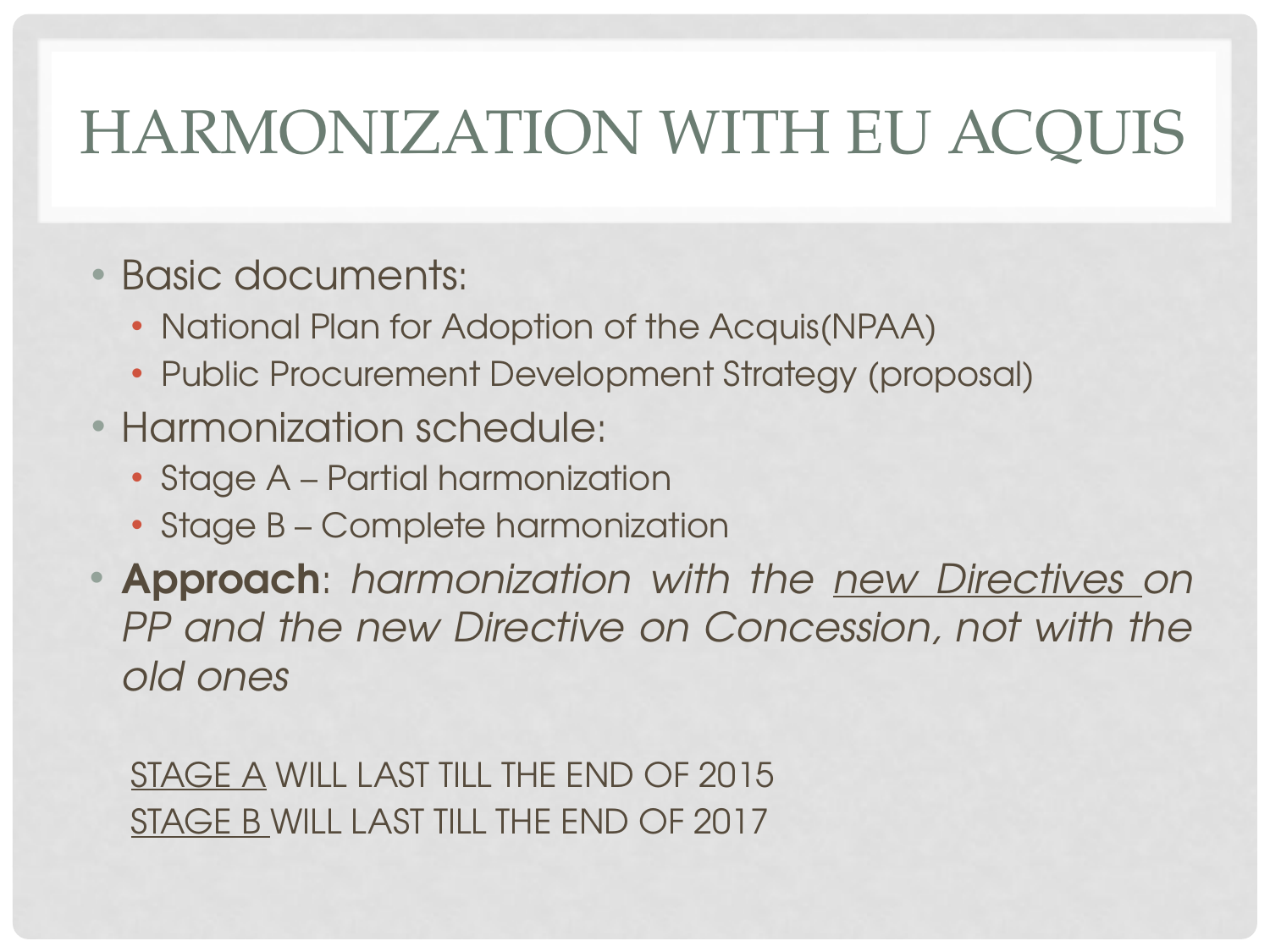

# Harmonization with eu acquis
Basic documents:
National Plan for Adoption of the Acquis(NPAA)
Public Procurement Development Strategy (proposal)
Harmonization schedule:
Stage A – Partial harmonization
Stage B – Complete harmonization
Approach: harmonization with the new Directives on PP and the new Directive on Concession, not with the old ones

STAGE A WILL LAST TILL THE END OF 2015
STAGE B WILL LAST TILL THE END OF 2017